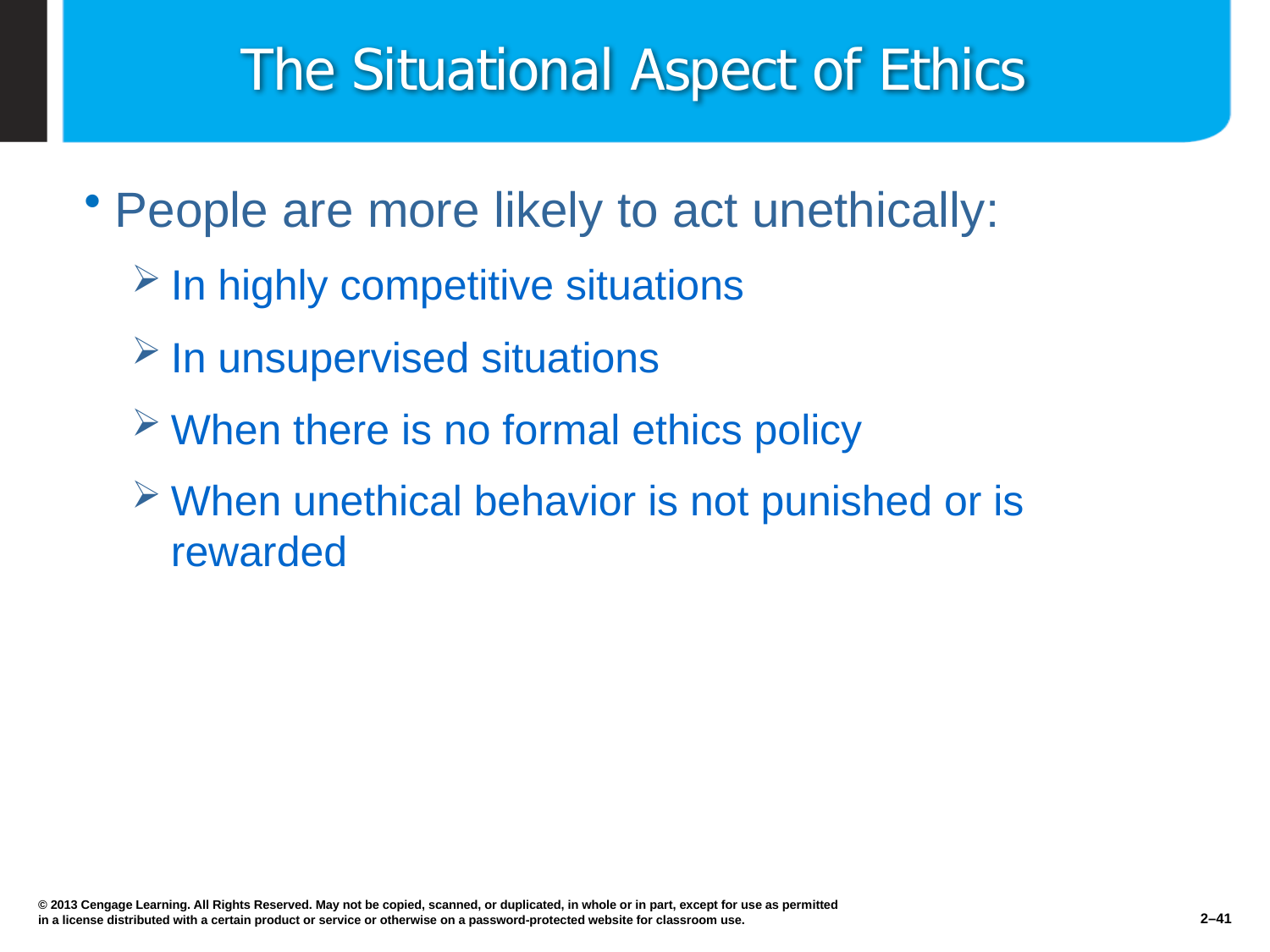

# The Situational Aspect of Ethics
People are more likely to act unethically:
In highly competitive situations
In unsupervised situations
When there is no formal ethics policy
When unethical behavior is not punished or is rewarded
© 2013 Cengage Learning. All Rights Reserved. May not be copied, scanned, or duplicated, in whole or in part, except for use as permitted in a license distributed with a certain product or service or otherwise on a password-protected website for classroom use.
2–41